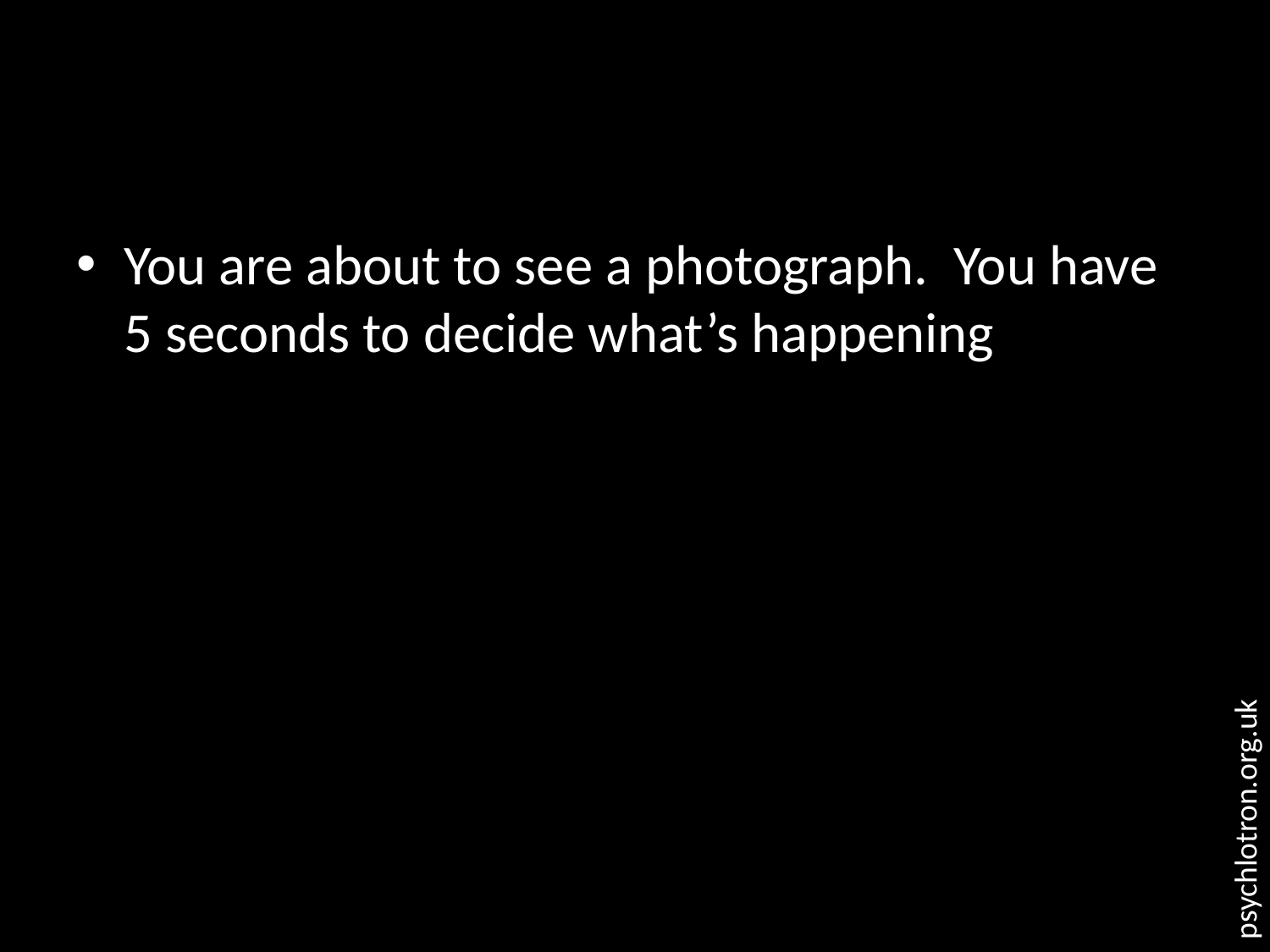

#
You are about to see a photograph.  You have 5 seconds to decide what’s happening